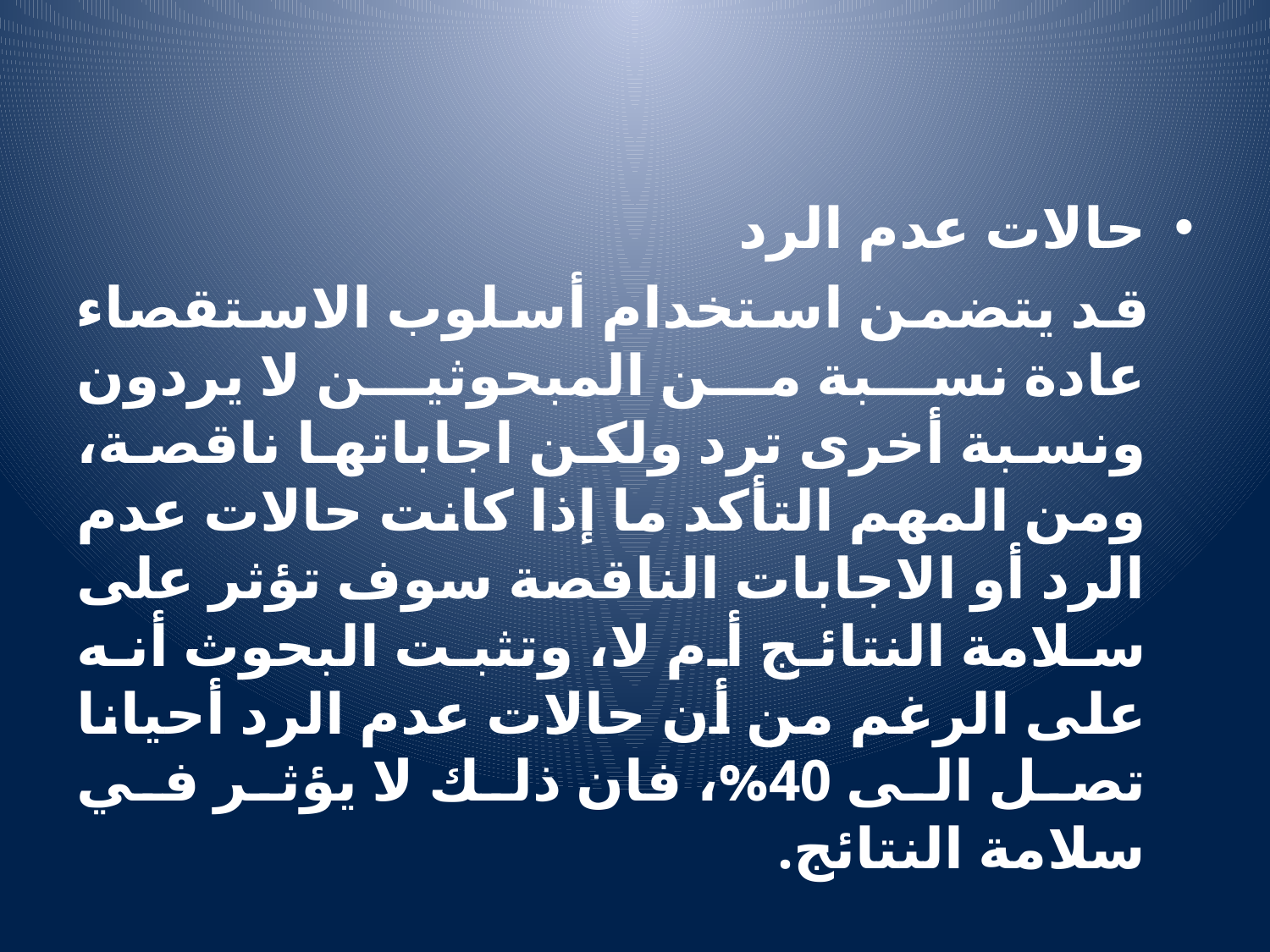

#
حالات عدم الرد
   قد يتضمن استخدام أسلوب الاستقصاء عادة نسبة من المبحوثين لا يردون ونسبة أخرى ترد ولكن اجاباتها ناقصة، ومن المهم التأكد ما إذا كانت حالات عدم الرد أو الاجابات الناقصة سوف تؤثر على سلامة النتائج أم لا، وتثبت البحوث أنه على الرغم من أن حالات عدم الرد أحيانا تصل الى 40%، فان ذلك لا يؤثر في سلامة النتائج.